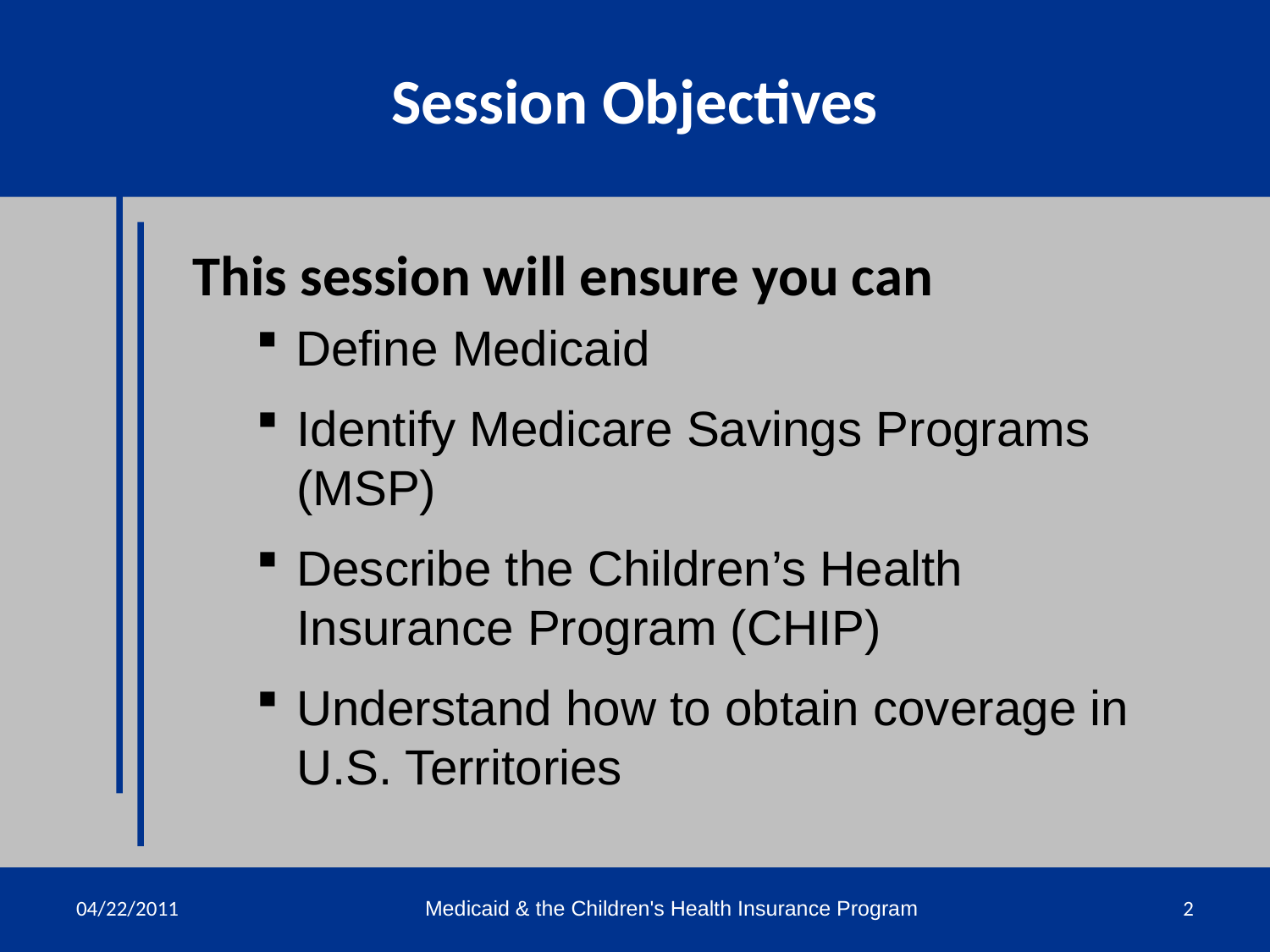

Click to edit Master title style
Session Objectives
This session will ensure you can
Define Medicaid
Identify Medicare Savings Programs (MSP)
Describe the Children’s Health Insurance Program (CHIP)
Understand how to obtain coverage in U.S. Territories

04/22/2011
Medicaid & the Children's Health Insurance Program
2